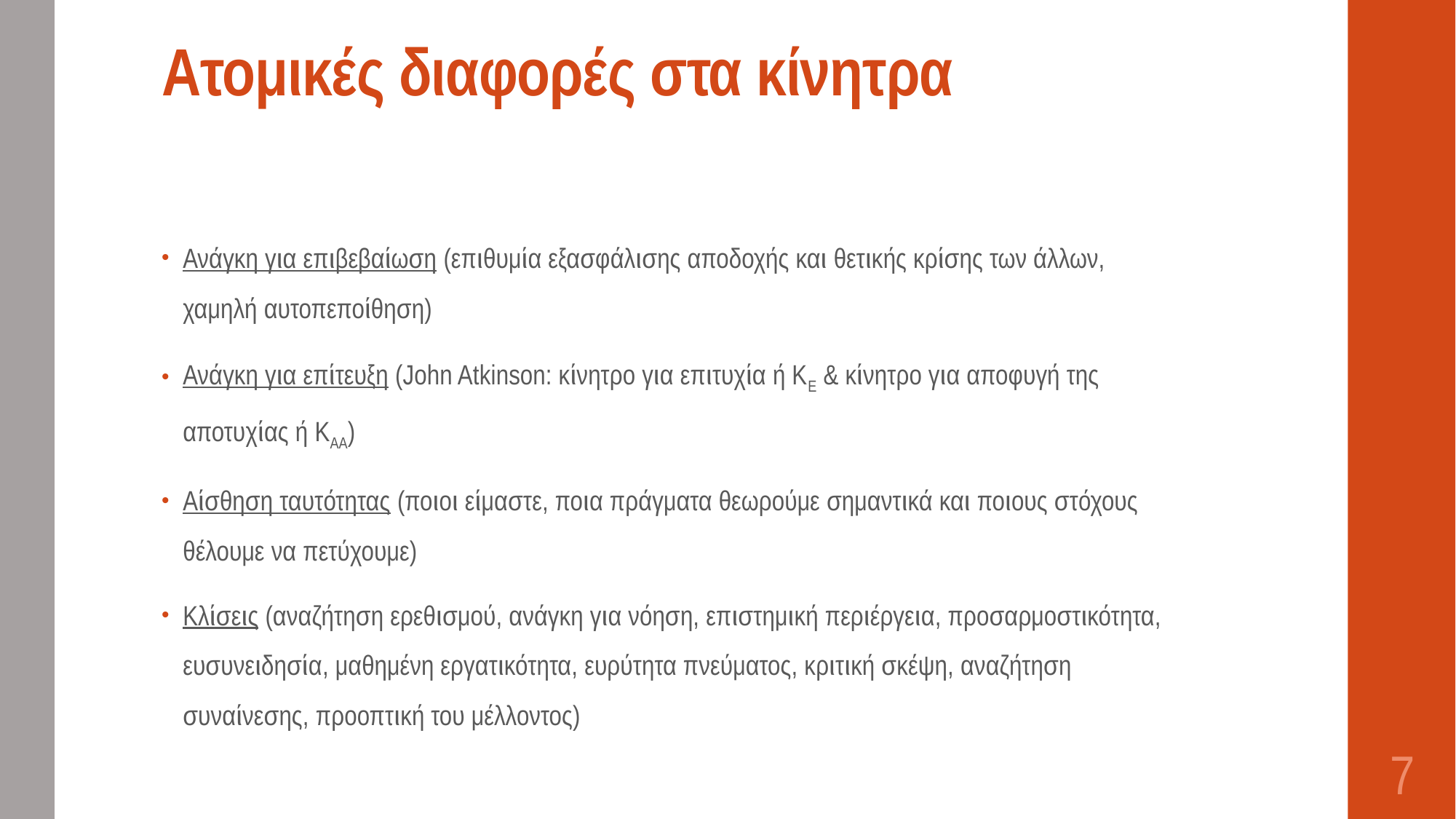

# Ατομικές διαφορές στα κίνητρα
Ανάγκη για επιβεβαίωση (επιθυμία εξασφάλισης αποδοχής και θετικής κρίσης των άλλων, χαμηλή αυτοπεποίθηση)
Ανάγκη για επίτευξη (John Atkinson: κίνητρο για επιτυχία ή ΚΕ & κίνητρο για αποφυγή της αποτυχίας ή KAA)
Αίσθηση ταυτότητας (ποιοι είμαστε, ποια πράγματα θεωρούμε σημαντικά και ποιους στόχους θέλουμε να πετύχουμε)
Κλίσεις (αναζήτηση ερεθισμού, ανάγκη για νόηση, επιστημική περιέργεια, προσαρμοστικότητα, ευσυνειδησία, μαθημένη εργατικότητα, ευρύτητα πνεύματος, κριτική σκέψη, αναζήτηση συναίνεσης, προοπτική του μέλλοντος)
7